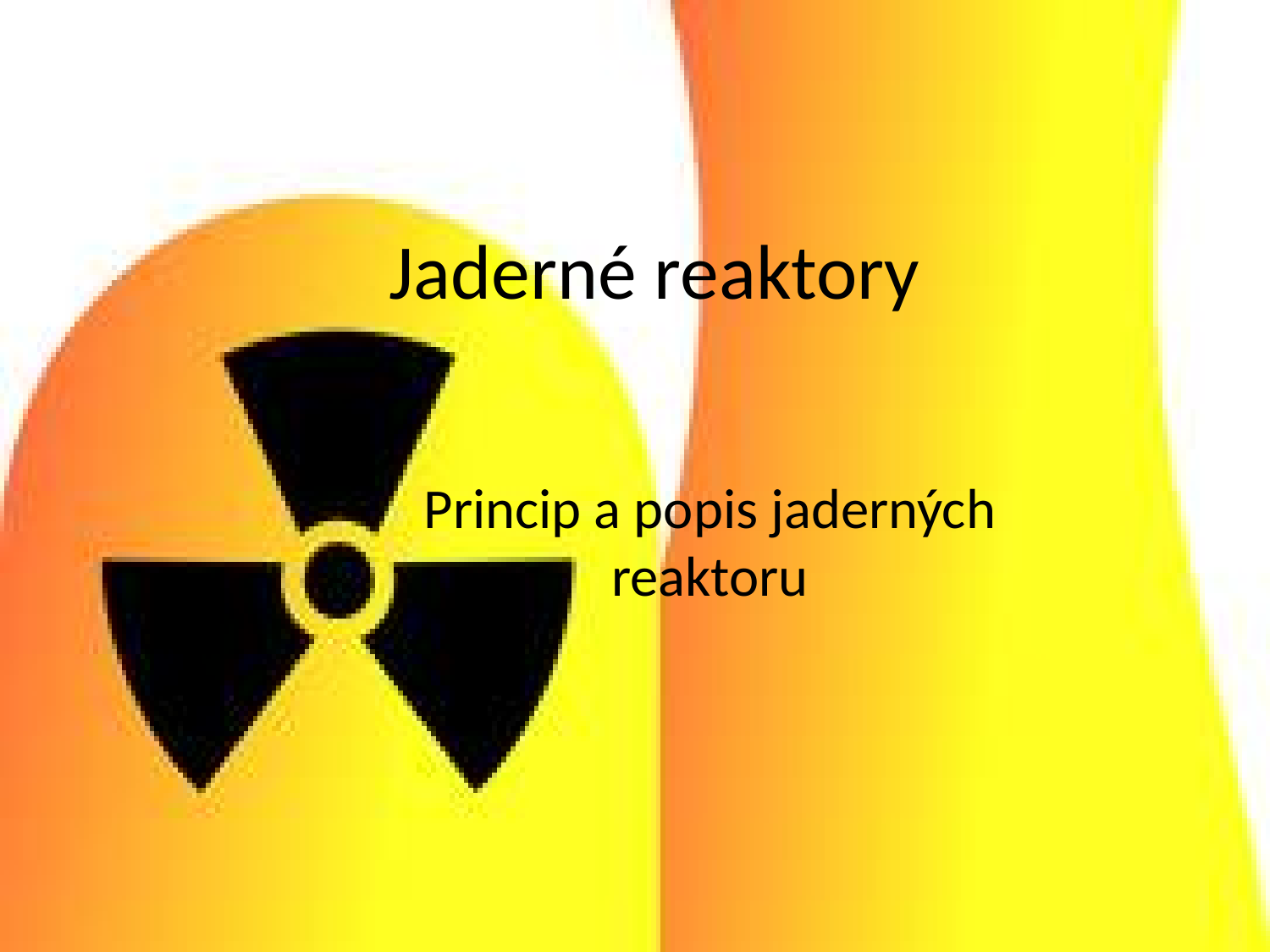

# Jaderné reaktory
Princip a popis jaderných reaktoru